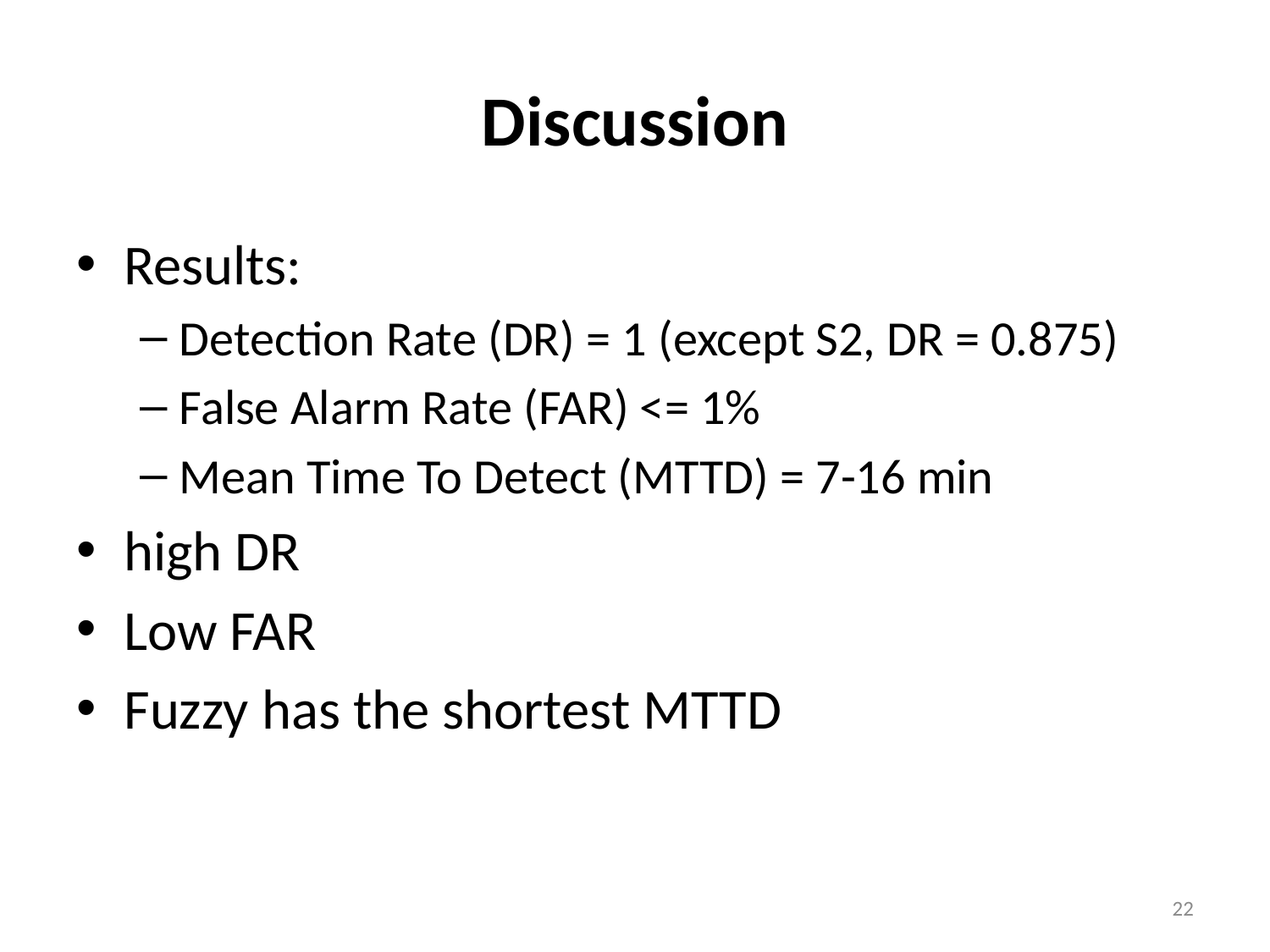

# Discussion
Results:
Detection Rate (DR) = 1 (except S2, DR = 0.875)
False Alarm Rate (FAR) <= 1%
Mean Time To Detect (MTTD) = 7-16 min
high DR
Low FAR
Fuzzy has the shortest MTTD
22